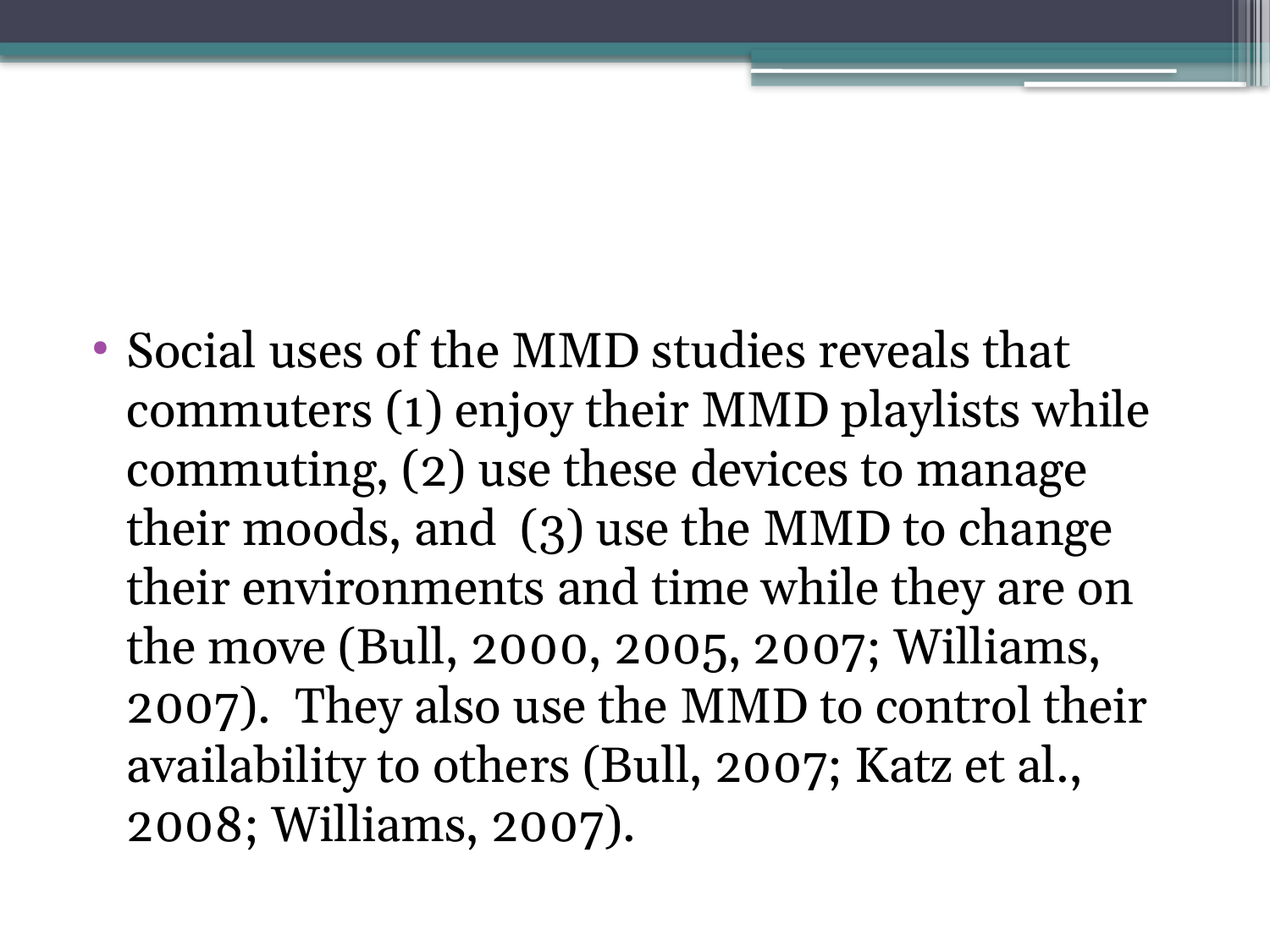

#
Social uses of the MMD studies reveals that commuters (1) enjoy their MMD playlists while commuting, (2) use these devices to manage their moods, and  (3) use the MMD to change their environments and time while they are on the move (Bull, 2000, 2005, 2007; Williams, 2007).  They also use the MMD to control their availability to others (Bull, 2007; Katz et al., 2008; Williams, 2007).